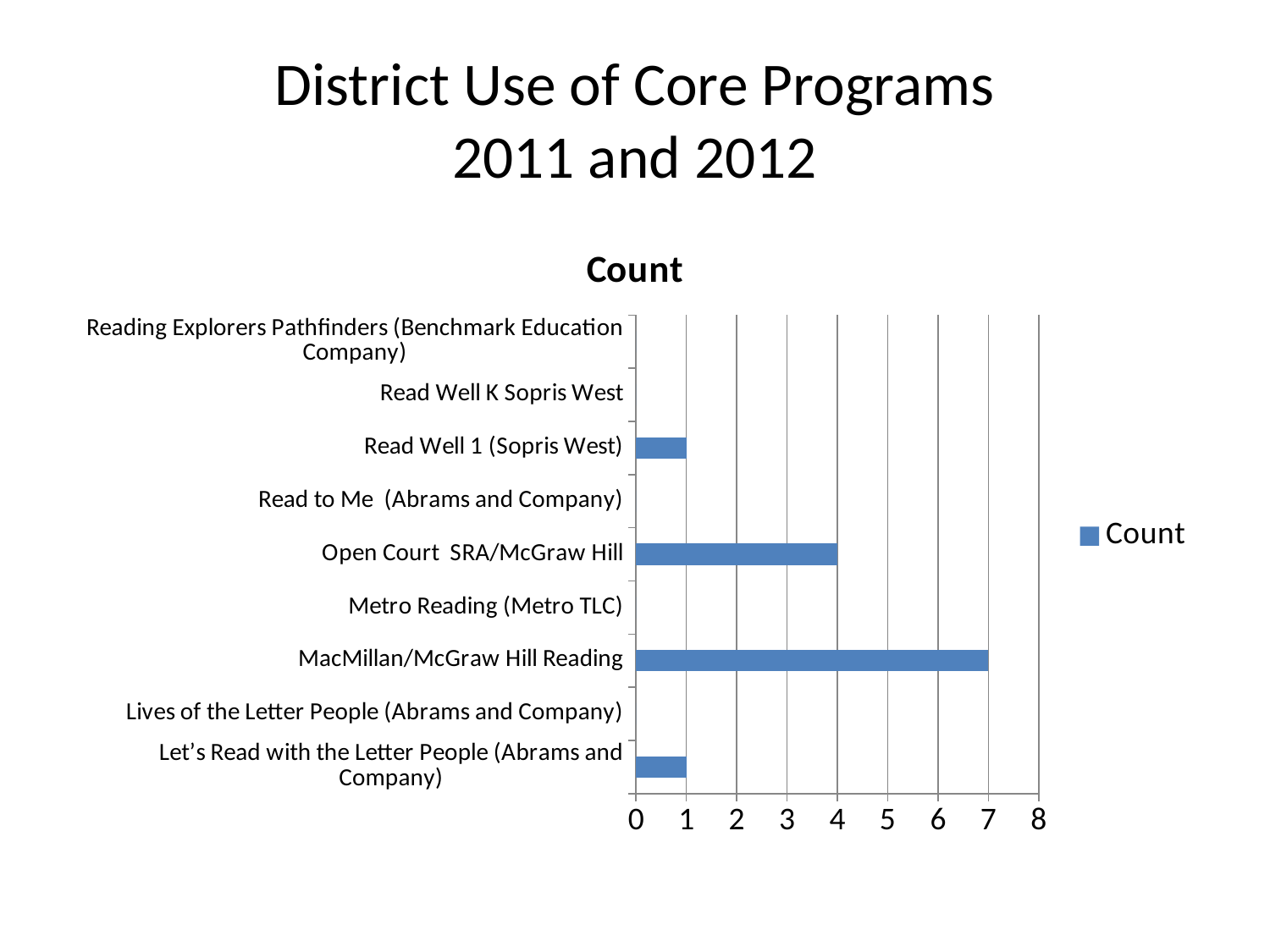

# District Use of Core Programs 2011 and 2012

### Chart:

| Category | Count |
|---|---|
| Let’s Read with the Letter People (Abrams and Company) | 1.0 |
| Lives of the Letter People (Abrams and Company) | 0.0 |
| MacMillan/McGraw Hill Reading | 7.0 |
| Metro Reading (Metro TLC) | 0.0 |
| Open Court  SRA/McGraw Hill | 4.0 |
| Read to Me  (Abrams and Company) | 0.0 |
| Read Well 1 (Sopris West) | 1.0 |
| Read Well K Sopris West | 0.0 |
| Reading Explorers Pathfinders (Benchmark Education Company) | 0.0 |